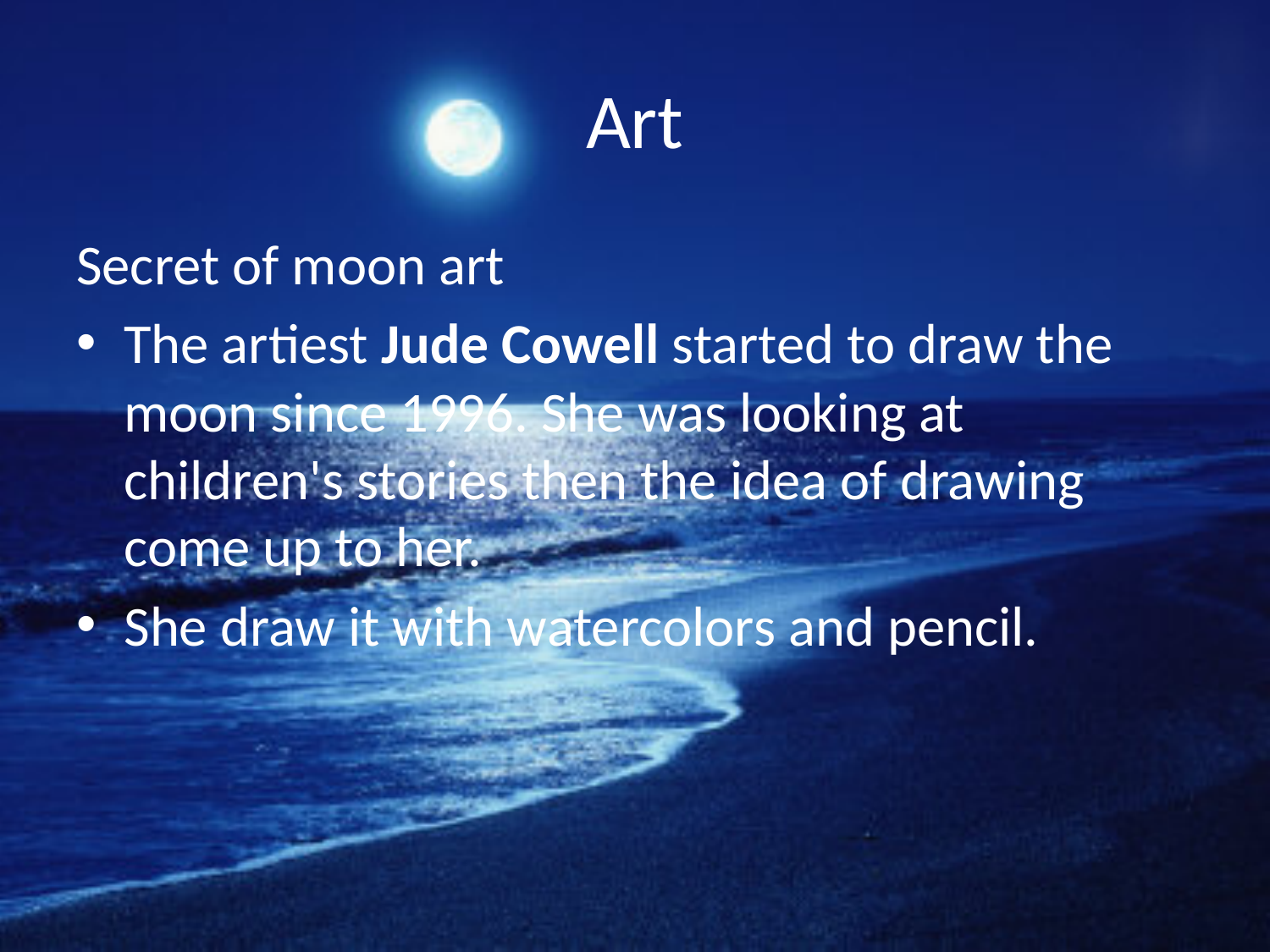

# Art
Secret of moon art
The artiest Jude Cowell started to draw the moon since 1996. She was looking at children's stories then the idea of drawing come up to her.
She draw it with watercolors and pencil.